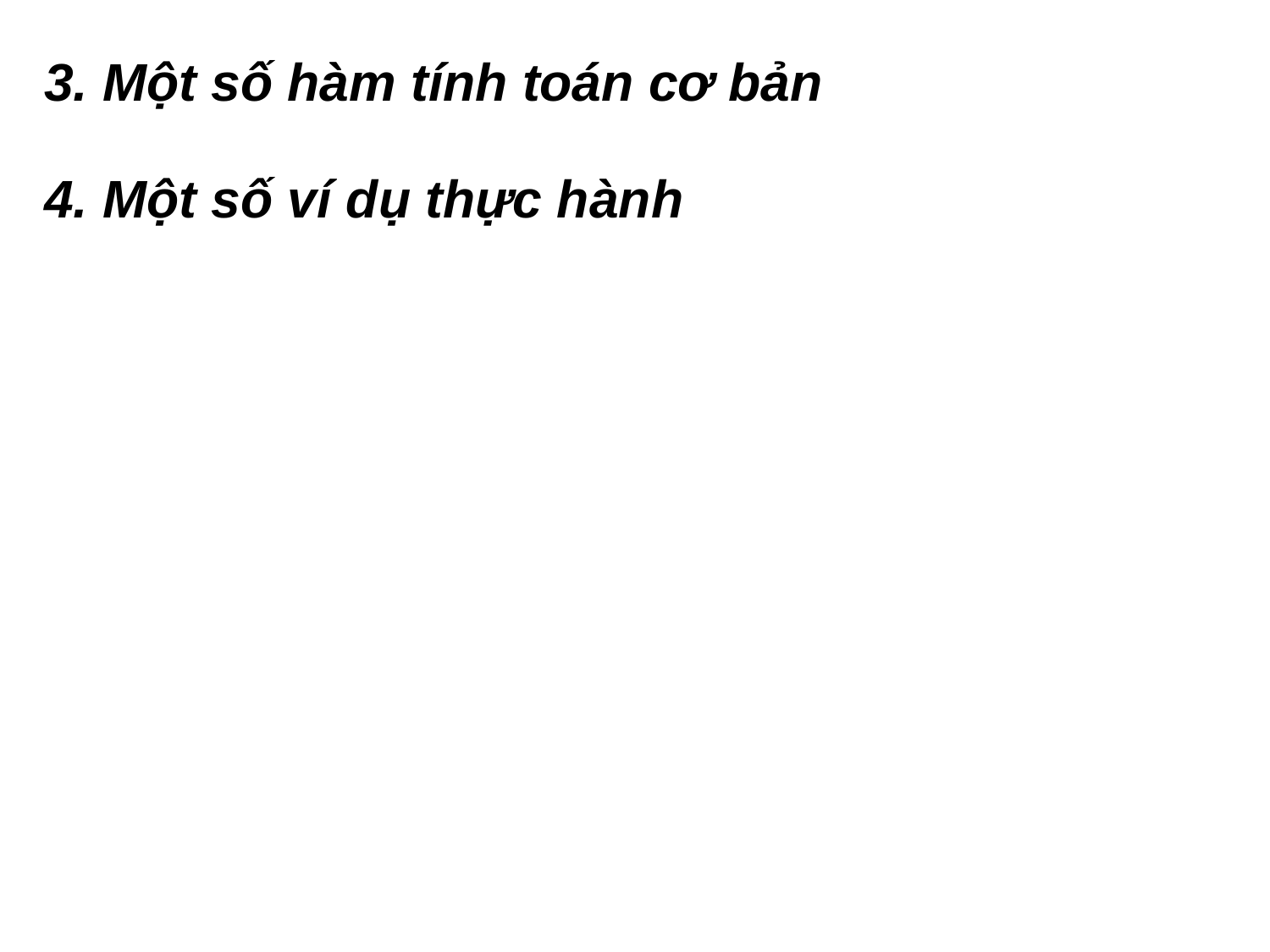

3. Một số hàm tính toán cơ bản
4. Một số ví dụ thực hành